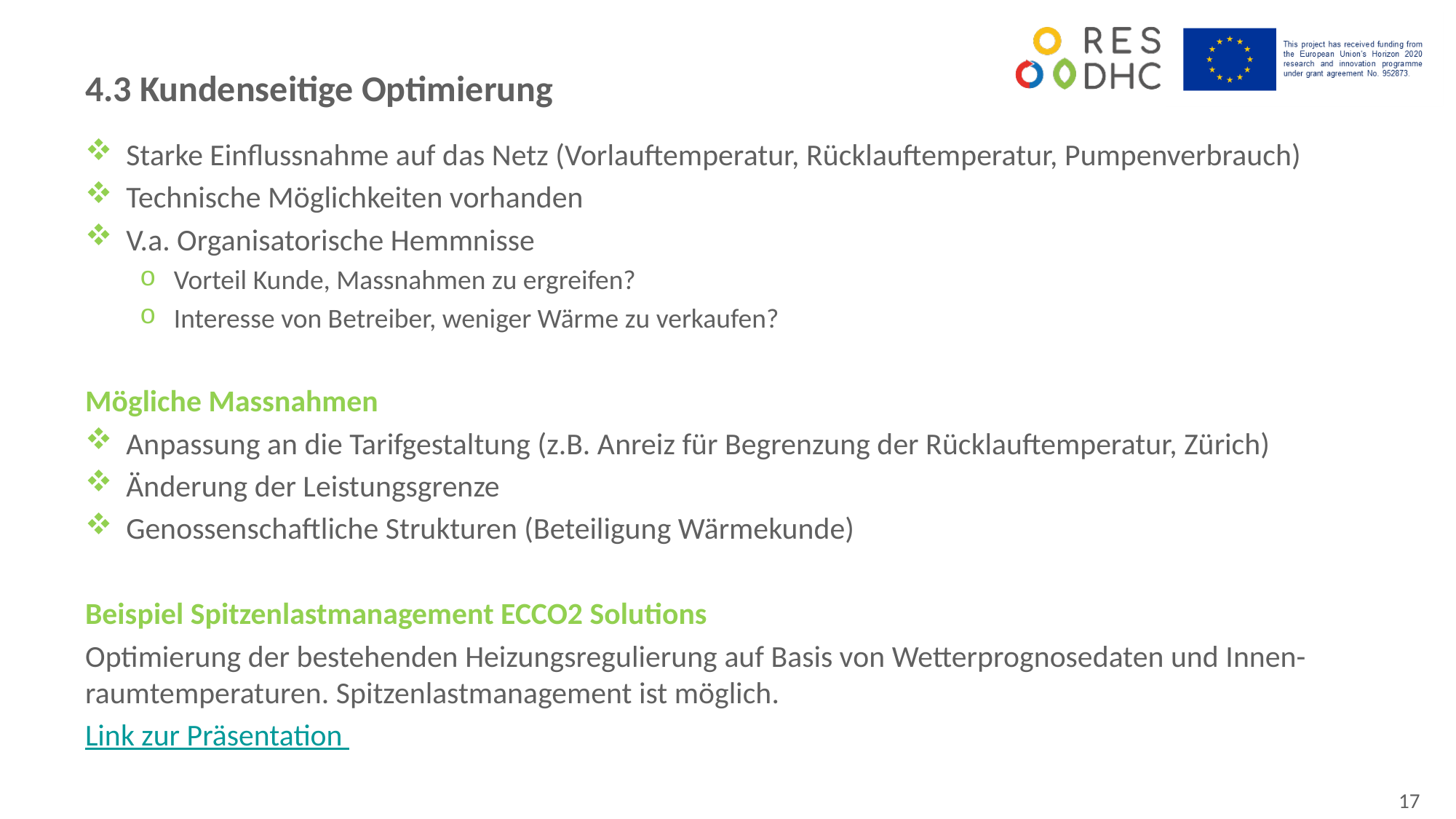

4.3 Kundenseitige Optimierung
Starke Einflussnahme auf das Netz (Vorlauftemperatur, Rücklauftemperatur, Pumpenverbrauch)
Technische Möglichkeiten vorhanden
V.a. Organisatorische Hemmnisse
Vorteil Kunde, Massnahmen zu ergreifen?
Interesse von Betreiber, weniger Wärme zu verkaufen?

Mögliche Massnahmen
Anpassung an die Tarifgestaltung (z.B. Anreiz für Begrenzung der Rücklauftemperatur, Zürich)
Änderung der Leistungsgrenze
Genossenschaftliche Strukturen (Beteiligung Wärmekunde)

Beispiel Spitzenlastmanagement ECCO2 Solutions
Optimierung der bestehenden Heizungsregulierung auf Basis von Wetterprognosedaten und Innen-raumtemperaturen. Spitzenlastmanagement ist möglich.
Link zur Präsentation
17